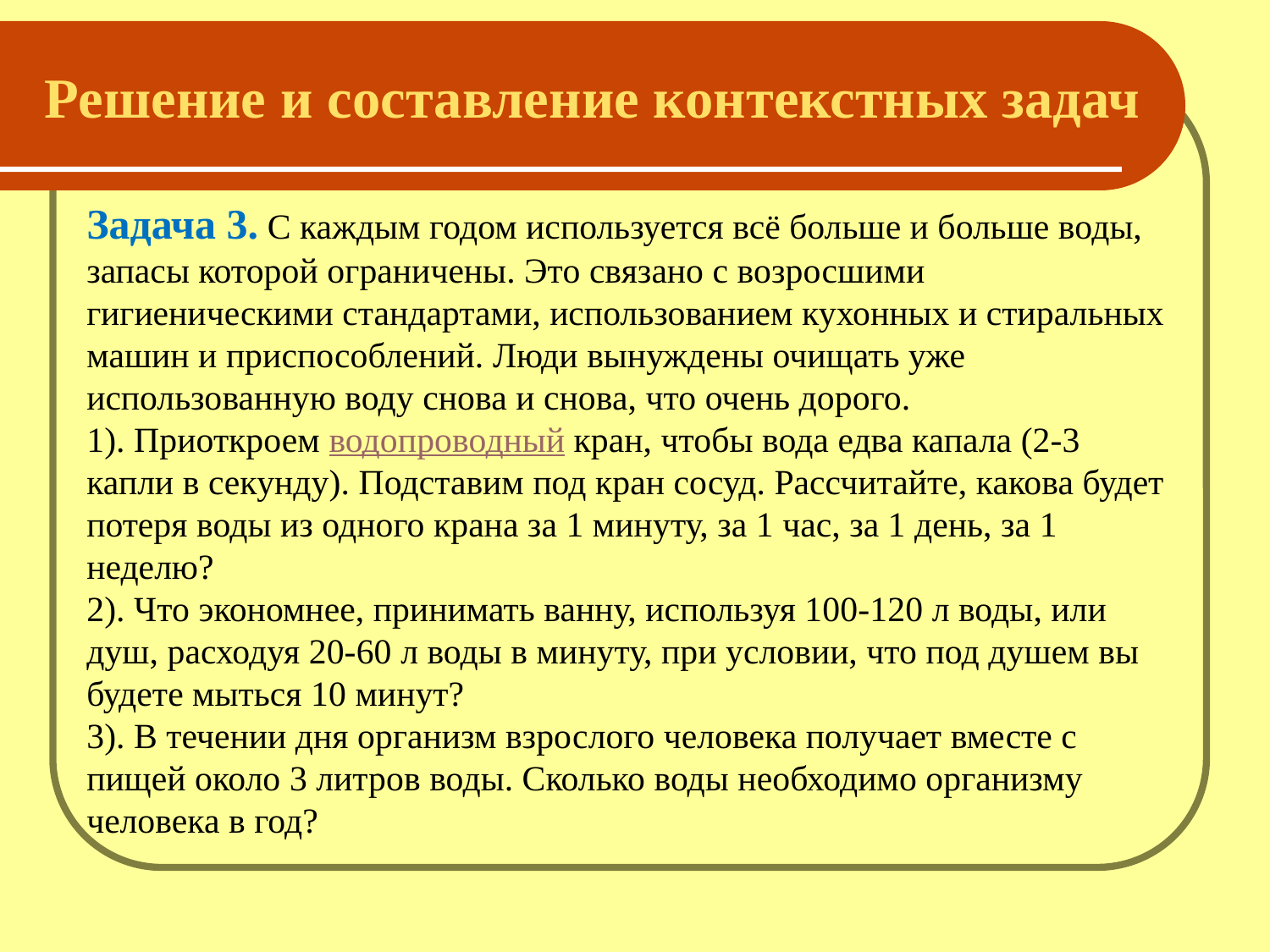

# Решение и составление контекстных задач
Задача 3. С каждым годом используется всё больше и больше воды, запасы которой ограничены. Это связано с возросшими гигиеническими стандартами, использованием кухонных и стиральных машин и приспособлений. Люди вынуждены очищать уже использованную воду снова и снова, что очень дорого.
1). Приоткроем водопроводный кран, чтобы вода едва капала (2-3 капли в секунду). Подставим под кран сосуд. Рассчитайте, какова будет потеря воды из одного крана за 1 минуту, за 1 час, за 1 день, за 1 неделю?
2). Что экономнее, принимать ванну, используя 100-120 л воды, или душ, расходуя 20-60 л воды в минуту, при условии, что под душем вы будете мыться 10 минут?
3). В течении дня организм взрослого человека получает вместе с пищей около 3 литров воды. Сколько воды необходимо организму человека в год?